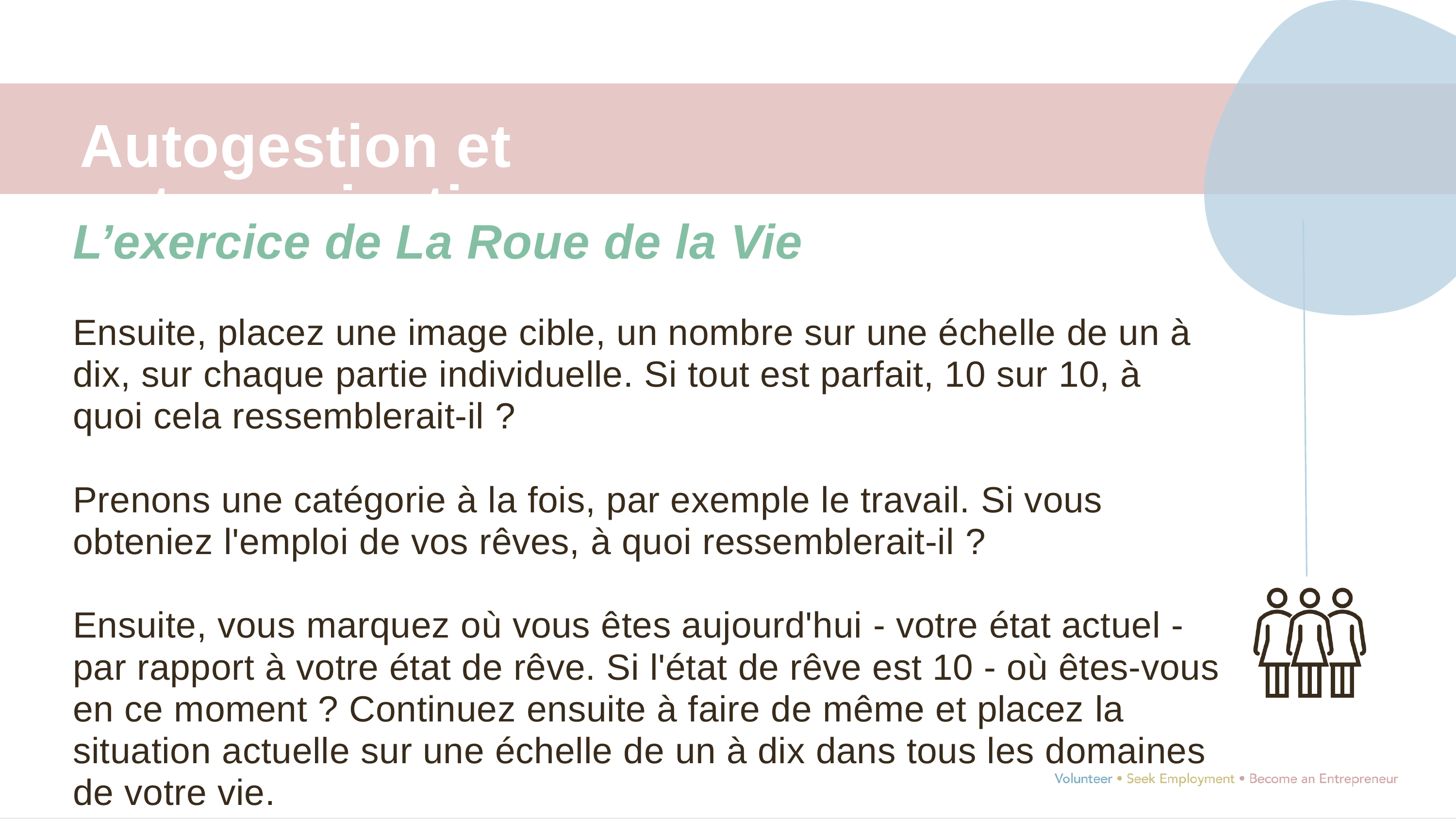

Autogestion et autonomisation

L’exercice de La Roue de la Vie

Ensuite, placez une image cible, un nombre sur une échelle de un à dix, sur chaque partie individuelle. Si tout est parfait, 10 sur 10, à quoi cela ressemblerait-il ?

Prenons une catégorie à la fois, par exemple le travail. Si vous obteniez l'emploi de vos rêves, à quoi ressemblerait-il ?

Ensuite, vous marquez où vous êtes aujourd'hui - votre état actuel - par rapport à votre état de rêve. Si l'état de rêve est 10 - où êtes-vous en ce moment ? Continuez ensuite à faire de même et placez la situation actuelle sur une échelle de un à dix dans tous les domaines de votre vie.